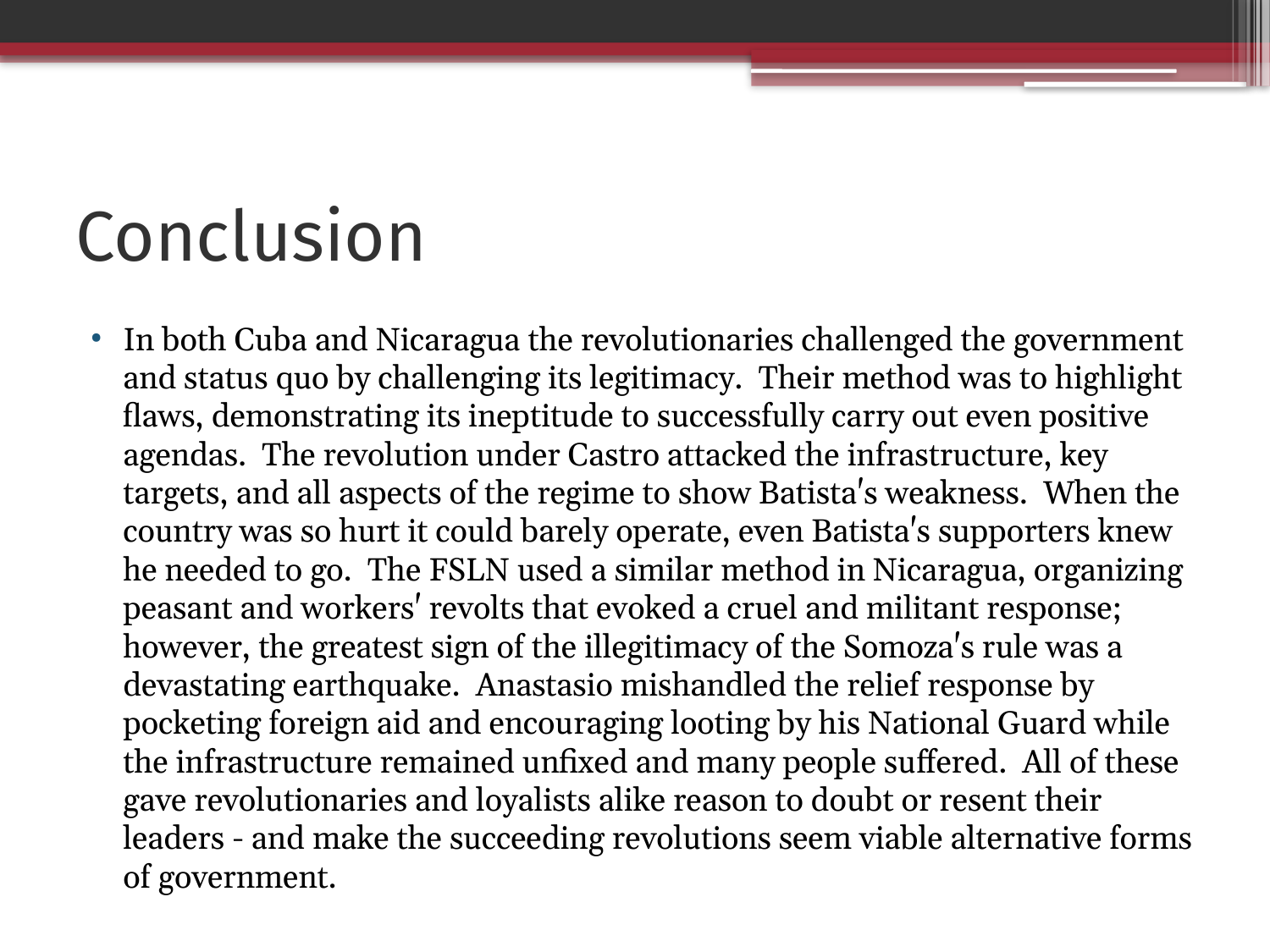

# Conclusion
In both Cuba and Nicaragua the revolutionaries challenged the government and status quo by challenging its legitimacy.  Their method was to highlight flaws, demonstrating its ineptitude to successfully carry out even positive agendas.  The revolution under Castro attacked the infrastructure, key targets, and all aspects of the regime to show Batista's weakness.  When the country was so hurt it could barely operate, even Batista's supporters knew he needed to go.  The FSLN used a similar method in Nicaragua, organizing peasant and workers' revolts that evoked a cruel and militant response; however, the greatest sign of the illegitimacy of the Somoza's rule was a devastating earthquake.  Anastasio mishandled the relief response by pocketing foreign aid and encouraging looting by his National Guard while the infrastructure remained unfixed and many people suffered.  All of these gave revolutionaries and loyalists alike reason to doubt or resent their leaders - and make the succeeding revolutions seem viable alternative forms of government.